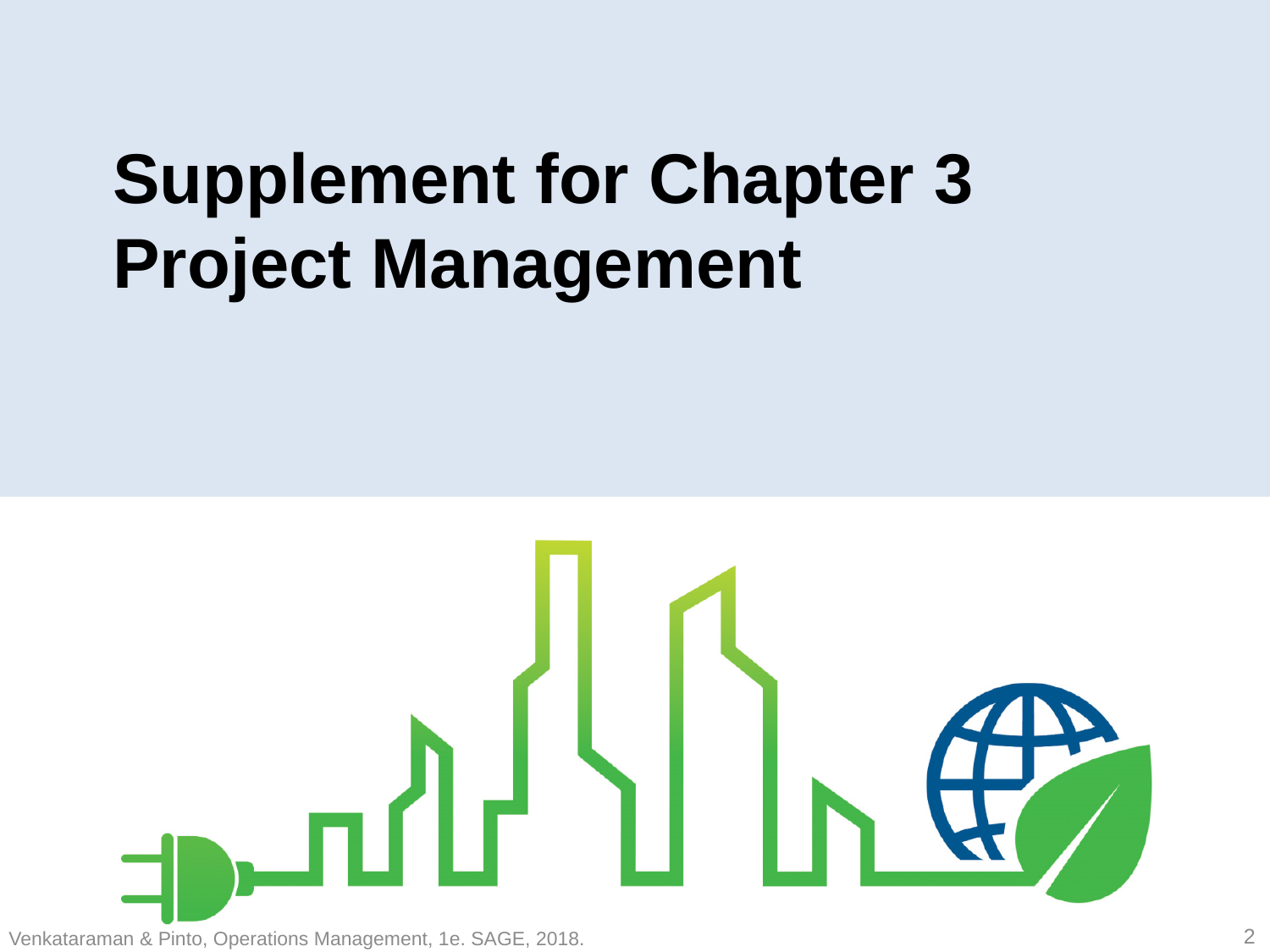

# Supplement for Chapter 3 Project Management
2
Venkataraman & Pinto, Operations Management, 1e. SAGE, 2018.